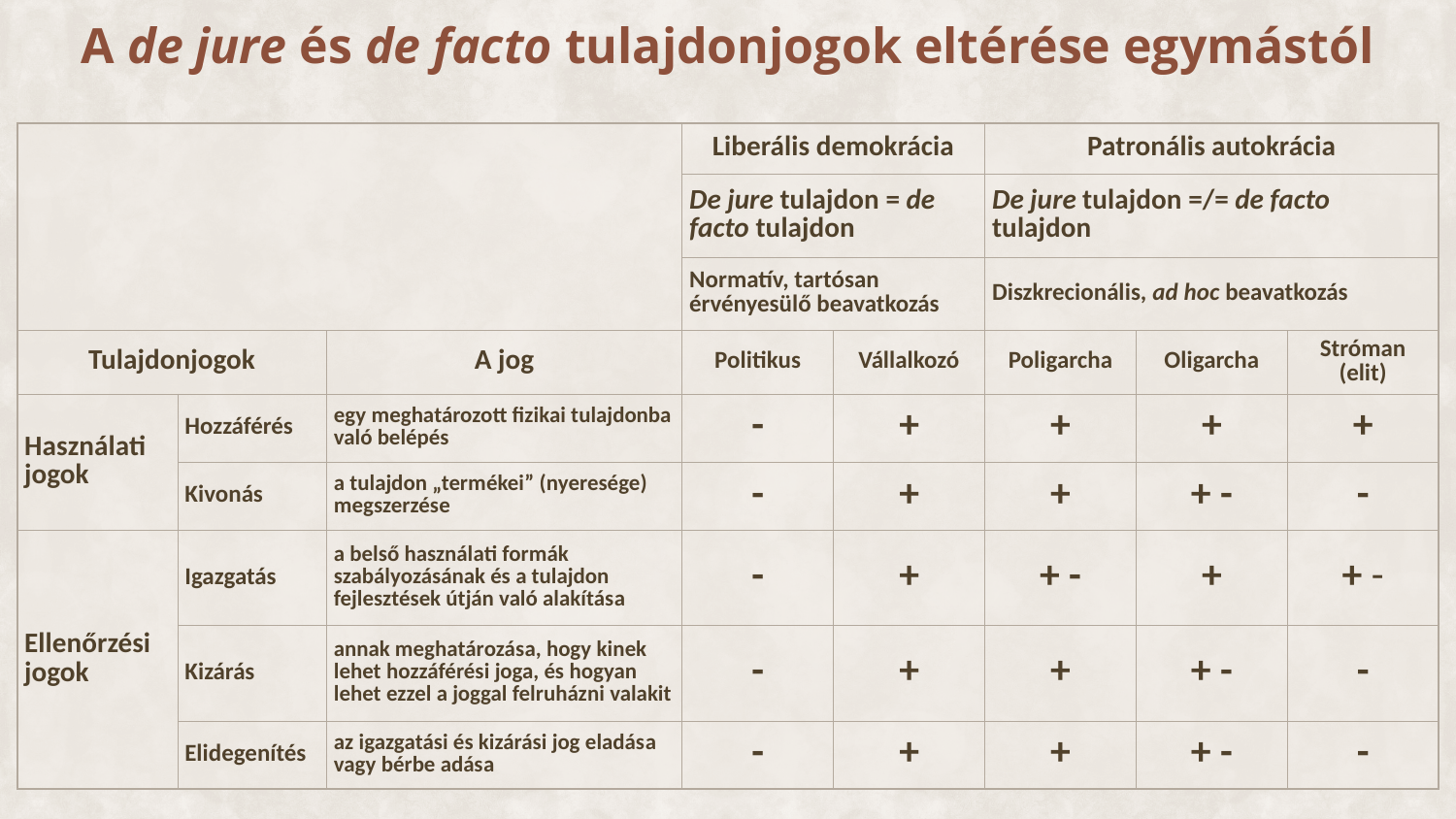

# A de jure és de facto tulajdonjogok eltérése egymástól
|  |  |  | Liberális demokrácia |  | Patronális autokrácia |  |  |
| --- | --- | --- | --- | --- | --- | --- | --- |
|  |  |  | De jure tulajdon = de facto tulajdon |  | De jure tulajdon =/= de facto tulajdon |  |  |
|  |  |  | Normatív, tartósan érvényesülő beavatkozás |  | Diszkrecionális, ad hoc beavatkozás |  |  |
| Tulajdonjogok |  | A jog | Politikus | Vállalkozó | Poligarcha | Oligarcha | Stróman (elit) |
| Használati jogok | Hozzáférés | egy meghatározott fizikai tulajdonba való belépés | - | + | + | + | + |
|  | Kivonás | a tulajdon „termékei” (nyeresége) megszerzése | - | + | + | + - | - |
| Ellenőrzési jogok | Igazgatás | a belső használati formák szabályozásának és a tulajdon fejlesztések útján való alakítása | - | + | + - | + | + - |
|  | Kizárás | annak meghatározása, hogy kinek lehet hozzáférési joga, és hogyan lehet ezzel a joggal felruházni valakit | - | + | + | + - | - |
|  | Elidegenítés | az igazgatási és kizárási jog eladása vagy bérbe adása | - | + | + | + - | - |